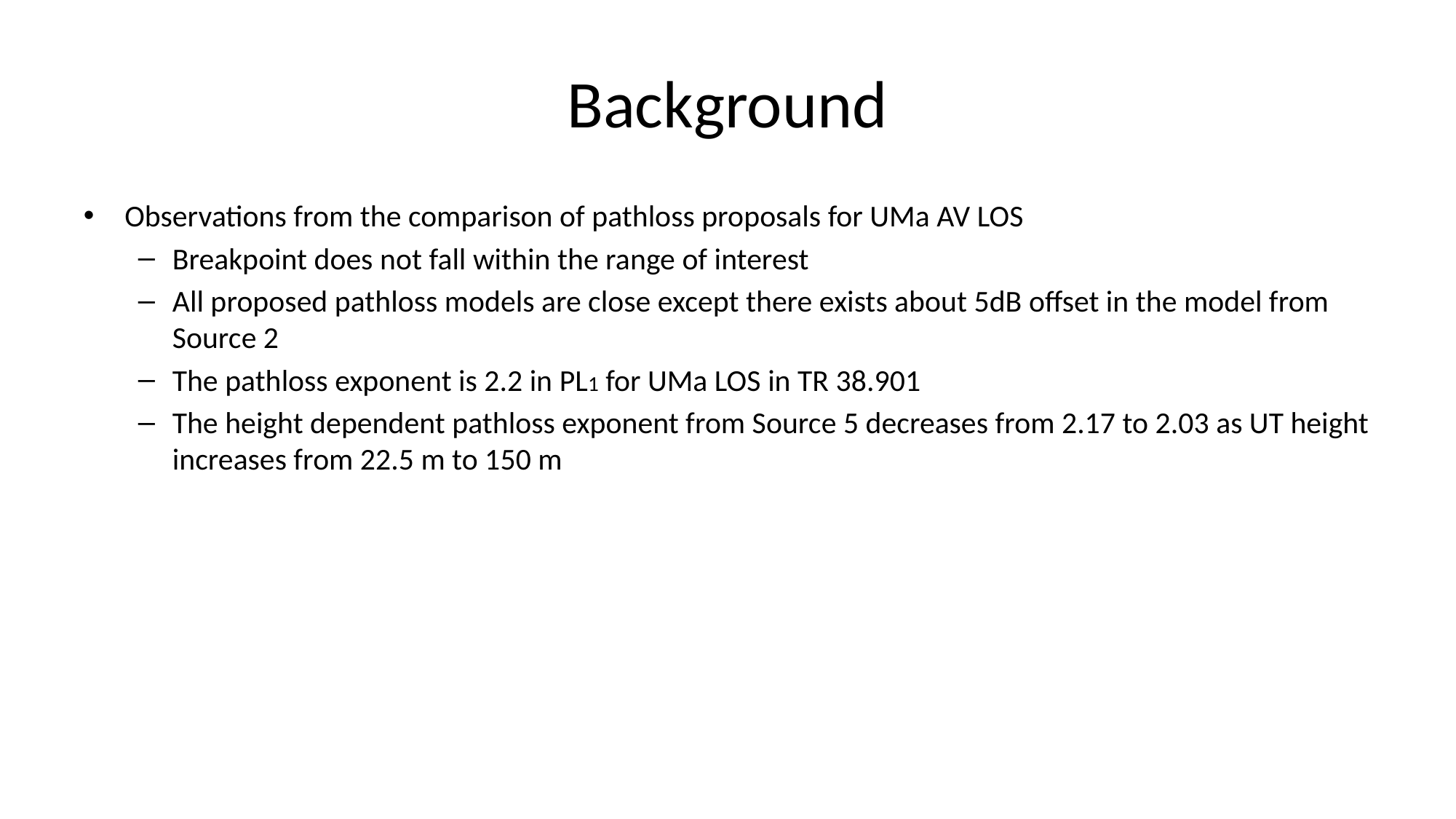

# Background
Observations from the comparison of pathloss proposals for UMa AV LOS
Breakpoint does not fall within the range of interest
All proposed pathloss models are close except there exists about 5dB offset in the model from Source 2
The pathloss exponent is 2.2 in PL1 for UMa LOS in TR 38.901
The height dependent pathloss exponent from Source 5 decreases from 2.17 to 2.03 as UT height increases from 22.5 m to 150 m